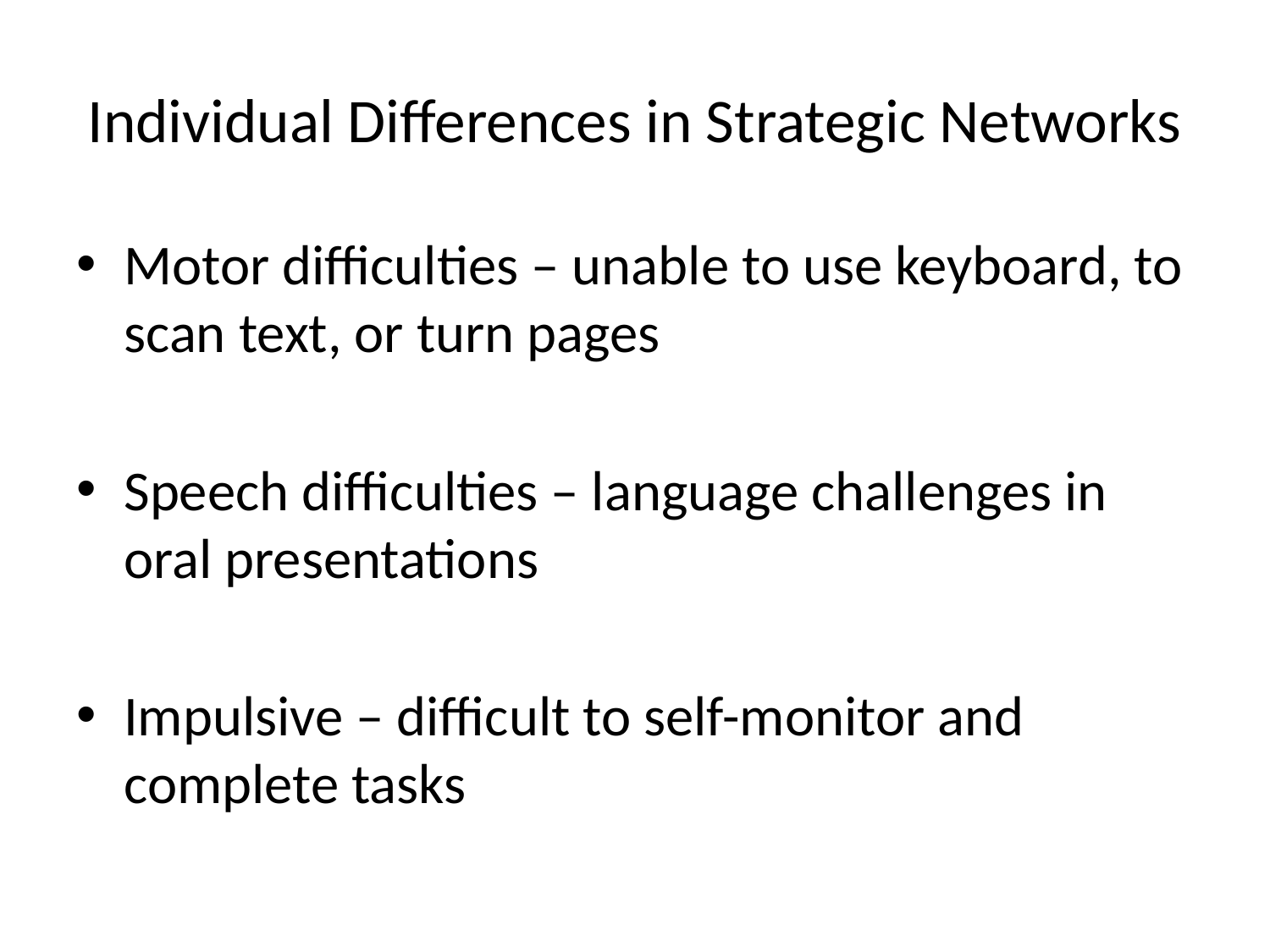

# Individual Differences in Strategic Networks
Motor difficulties – unable to use keyboard, to scan text, or turn pages

Speech difficulties – language challenges in oral presentations

Impulsive – difficult to self-monitor and complete tasks